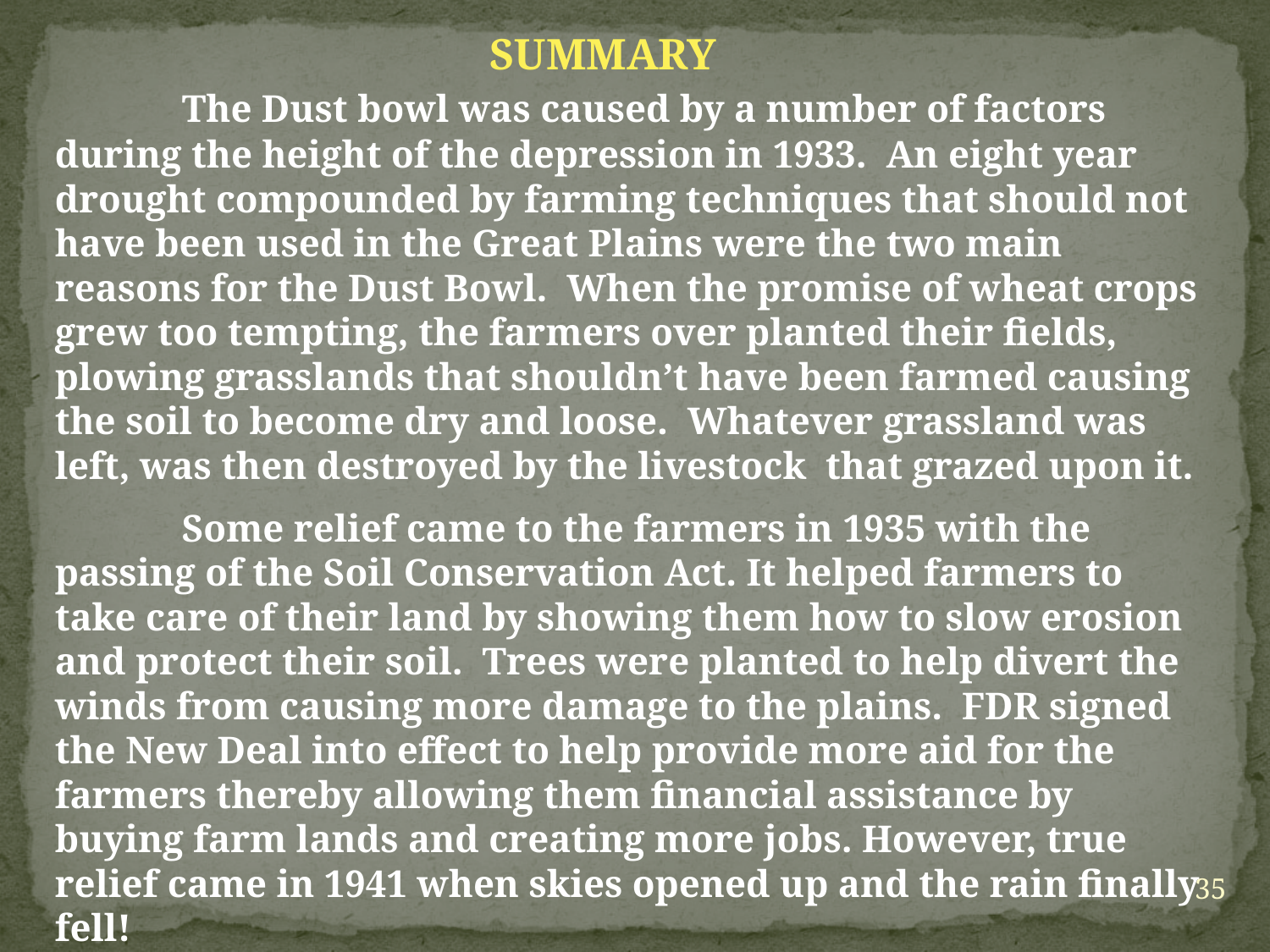

SUMMARY
	The Dust bowl was caused by a number of factors during the height of the depression in 1933.  An eight year drought compounded by farming techniques that should not have been used in the Great Plains were the two main reasons for the Dust Bowl.  When the promise of wheat crops grew too tempting, the farmers over planted their fields, plowing grasslands that shouldn’t have been farmed causing the soil to become dry and loose.  Whatever grassland was left, was then destroyed by the livestock  that grazed upon it.
	Some relief came to the farmers in 1935 with the passing of the Soil Conservation Act. It helped farmers to take care of their land by showing them how to slow erosion and protect their soil.  Trees were planted to help divert the winds from causing more damage to the plains.  FDR signed the New Deal into effect to help provide more aid for the farmers thereby allowing them financial assistance by buying farm lands and creating more jobs. However, true relief came in 1941 when skies opened up and the rain finally fell!
35